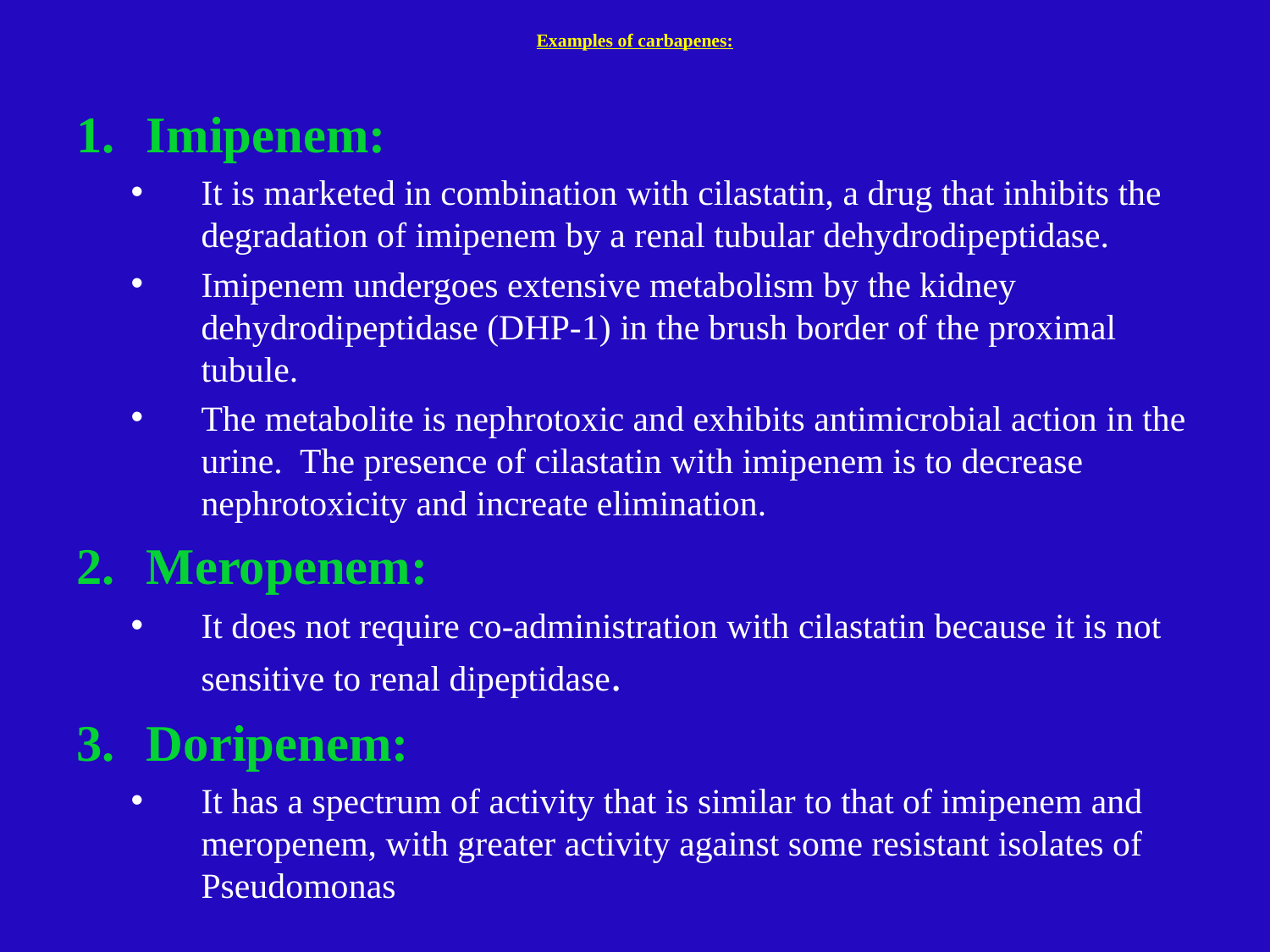

# Examples of carbapenes:
Imipenem:
It is marketed in combination with cilastatin, a drug that inhibits the degradation of imipenem by a renal tubular dehydrodipeptidase.
Imipenem undergoes extensive metabolism by the kidney dehydrodipeptidase (DHP-1) in the brush border of the proximal tubule.
The metabolite is nephrotoxic and exhibits antimicrobial action in the urine.  The presence of cilastatin with imipenem is to decrease nephrotoxicity and increate elimination.
Meropenem:
It does not require co-administration with cilastatin because it is not sensitive to renal dipeptidase.
Doripenem:
It has a spectrum of activity that is similar to that of imipenem and meropenem, with greater activity against some resistant isolates of Pseudomonas